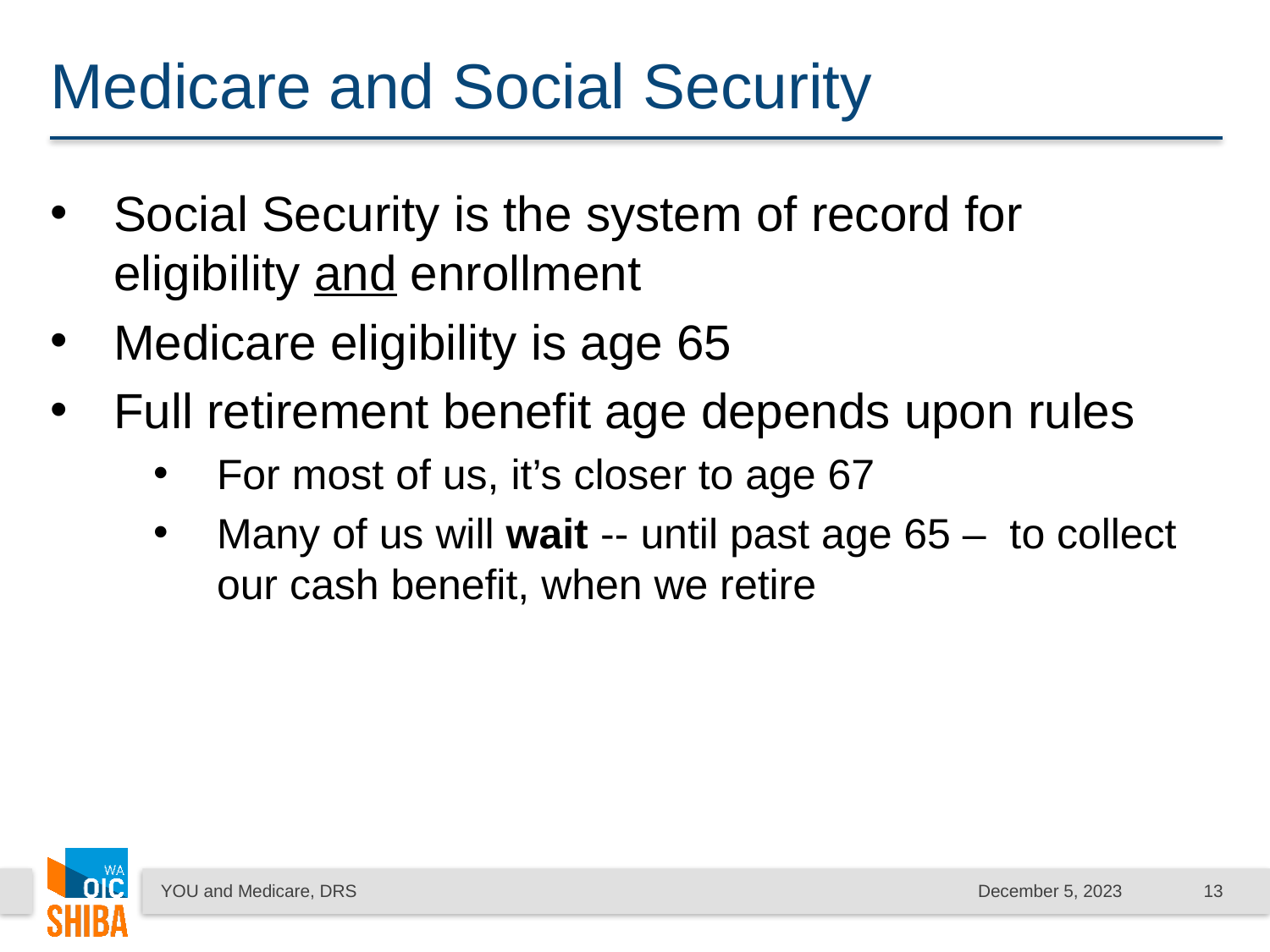

# Medicare and Social Security
Social Security is the system of record for eligibility and enrollment
Medicare eligibility is age 65
Full retirement benefit age depends upon rules
For most of us, it’s closer to age 67
Many of us will wait -- until past age 65 –  to collect our cash benefit, when we retire
YOU and Medicare, DRS
December 5, 2023
13